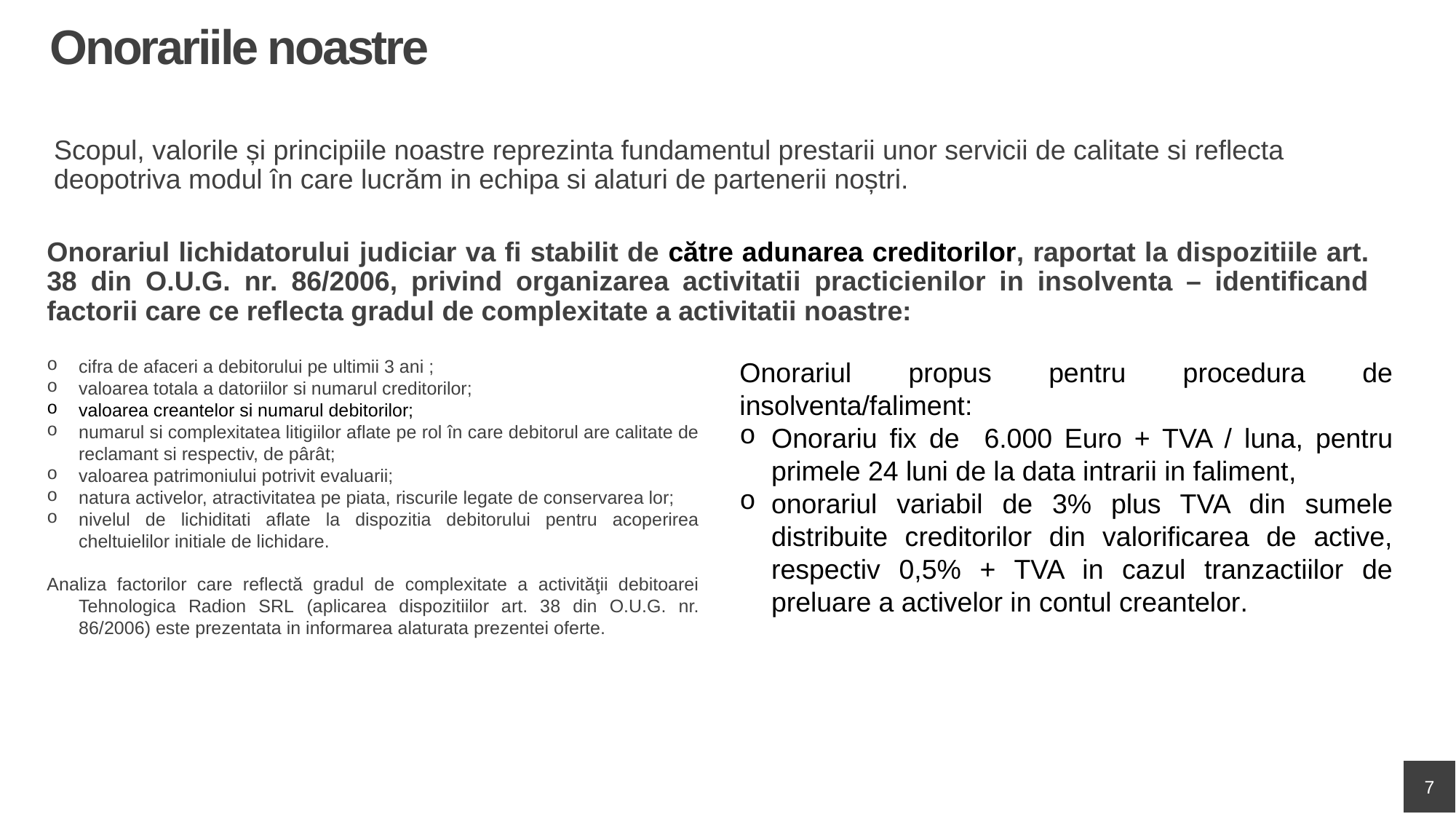

# Onorariile noastre
Scopul, valorile și principiile noastre reprezinta fundamentul prestarii unor servicii de calitate si reflecta deopotriva modul în care lucrăm in echipa si alaturi de partenerii noștri.

Onorariul lichidatorului judiciar va fi stabilit de către adunarea creditorilor, raportat la dispozitiile art. 38 din O.U.G. nr. 86/2006, privind organizarea activitatii practicienilor in insolventa – identificand factorii care ce reflecta gradul de complexitate a activitatii noastre:

cifra de afaceri a debitorului pe ultimii 3 ani ;
valoarea totala a datoriilor si numarul creditorilor;
valoarea creantelor si numarul debitorilor;
numarul si complexitatea litigiilor aflate pe rol în care debitorul are calitate de reclamant si respectiv, de pârât;
valoarea patrimoniului potrivit evaluarii;
natura activelor, atractivitatea pe piata, riscurile legate de conservarea lor;
nivelul de lichiditati aflate la dispozitia debitorului pentru acoperirea cheltuielilor initiale de lichidare.

Analiza factorilor care reflectă gradul de complexitate a activităţii debitoarei Tehnologica Radion SRL (aplicarea dispozitiilor art. 38 din O.U.G. nr. 86/2006) este prezentata in informarea alaturata prezentei oferte.

Onorariul propus pentru procedura de insolventa/faliment:
Onorariu fix de  6.000 Euro + TVA / luna, pentru primele 24 luni de la data intrarii in faliment,
onorariul variabil de 3% plus TVA din sumele distribuite creditorilor din valorificarea de active, respectiv 0,5% + TVA in cazul tranzactiilor de preluare a activelor in contul creantelor.

7